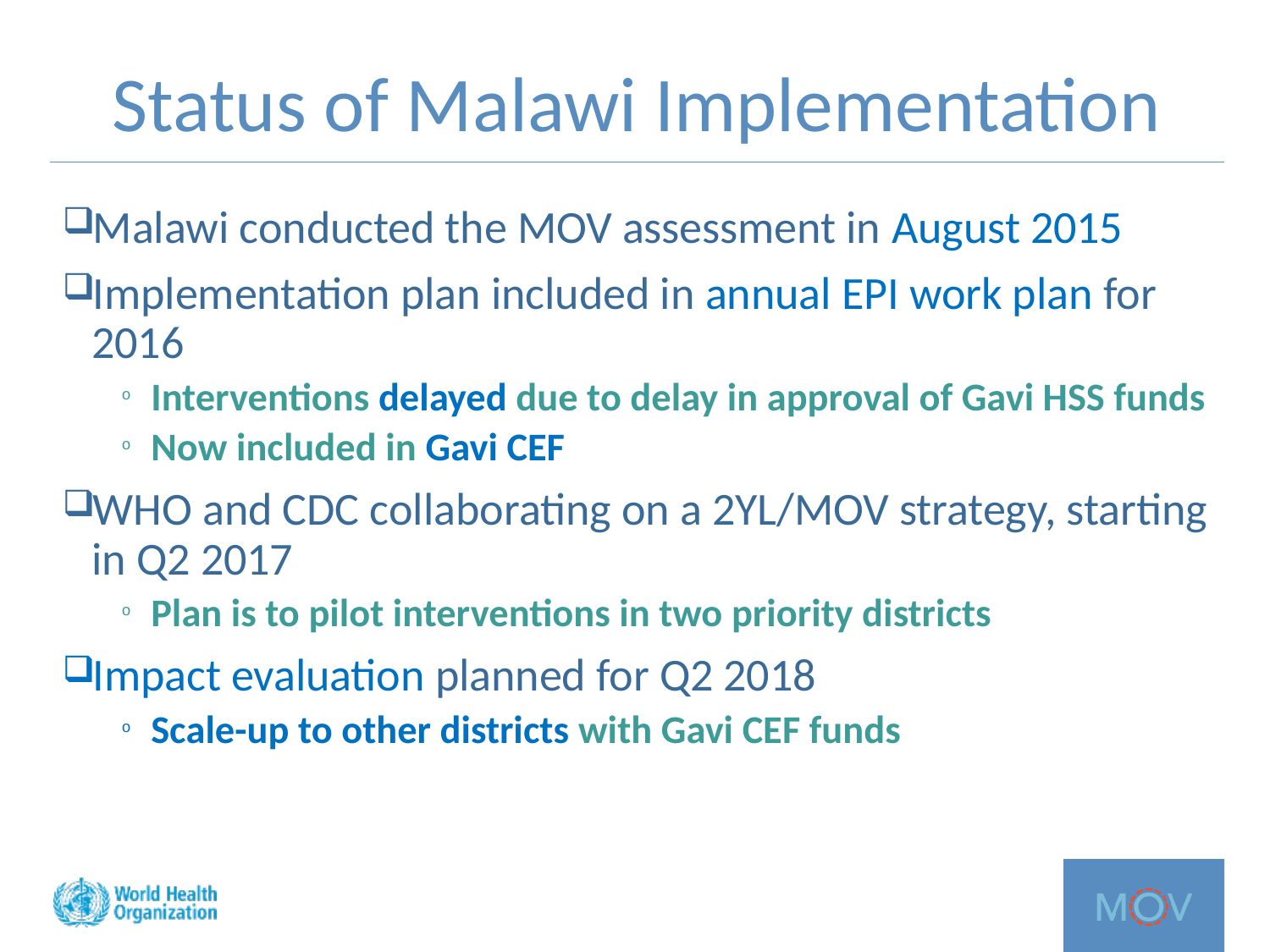

# Status of Malawi Implementation
Malawi conducted the MOV assessment in August 2015
Implementation plan included in annual EPI work plan for 2016
Interventions delayed due to delay in approval of Gavi HSS funds
Now included in Gavi CEF
WHO and CDC collaborating on a 2YL/MOV strategy, starting in Q2 2017
Plan is to pilot interventions in two priority districts
Impact evaluation planned for Q2 2018
Scale-up to other districts with Gavi CEF funds